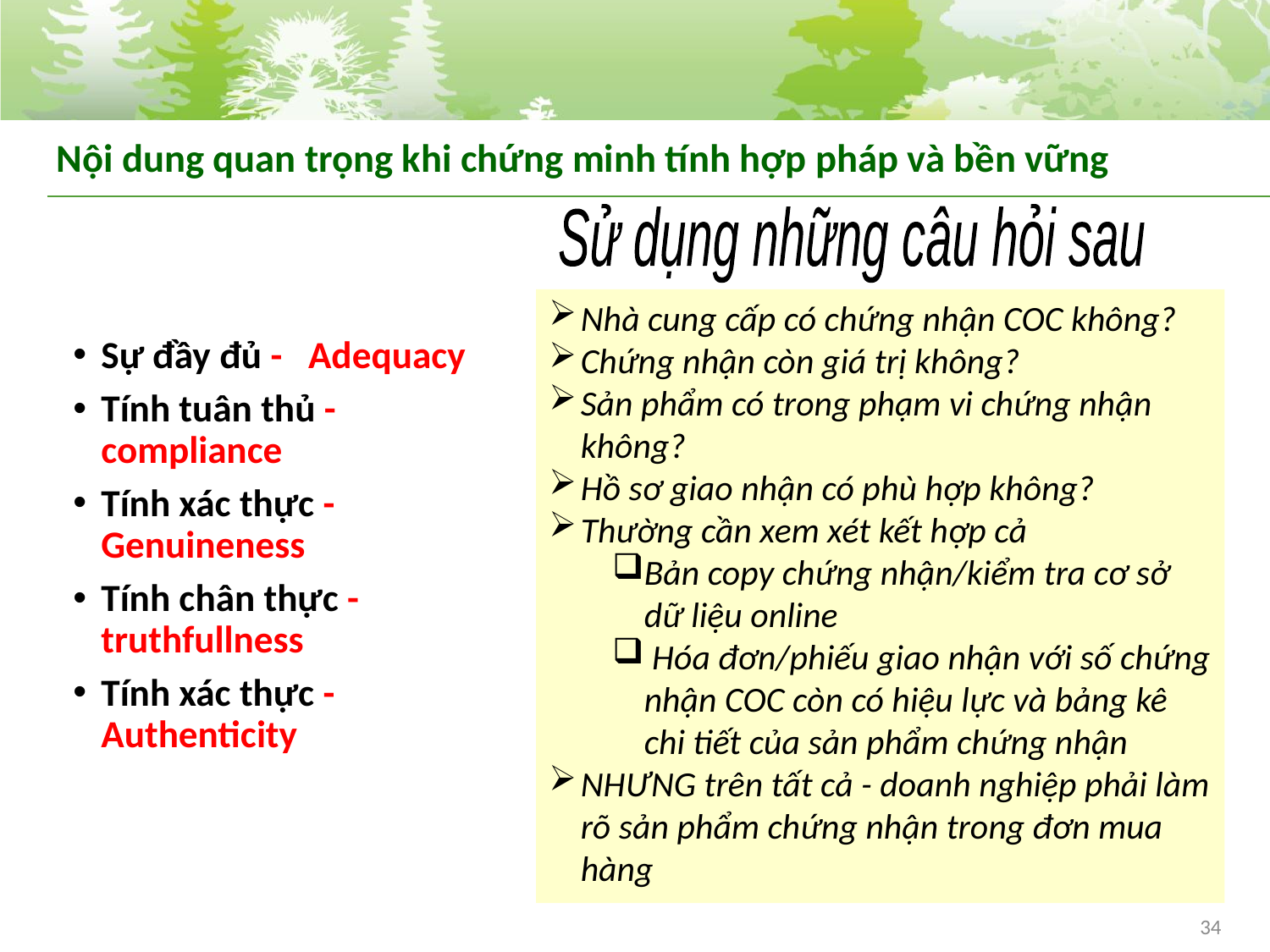

# Nội dung quan trọng khi chứng minh tính hợp pháp và bền vững
Sử dụng những câu hỏi sau
Nhà cung cấp có chứng nhận COC không?
Chứng nhận còn giá trị không?
Sản phẩm có trong phạm vi chứng nhận không?
Hồ sơ giao nhận có phù hợp không?
Thường cần xem xét kết hợp cả
Bản copy chứng nhận/kiểm tra cơ sở dữ liệu online
 Hóa đơn/phiếu giao nhận với số chứng nhận COC còn có hiệu lực và bảng kê chi tiết của sản phẩm chứng nhận
NHƯNG trên tất cả - doanh nghiệp phải làm rõ sản phẩm chứng nhận trong đơn mua hàng
Sự đầy đủ -   Adequacy
Tính tuân thủ - compliance
Tính xác thực - Genuineness
Tính chân thực - truthfullness
Tính xác thực - Authenticity
©Proforest
©Proforest
34